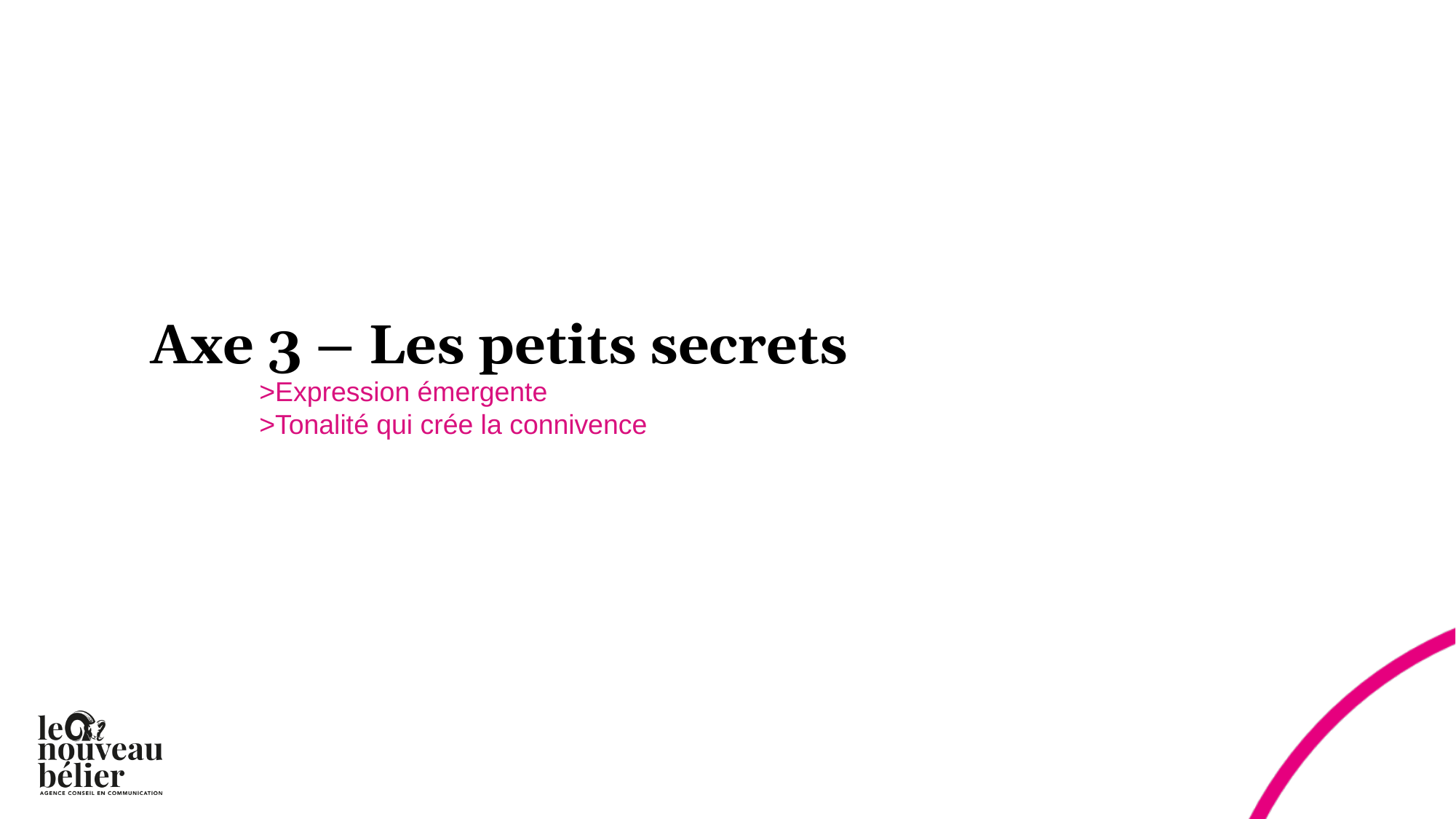

Axe 3 – Les petits secrets
	>Expression émergente
	>Tonalité qui crée la connivence